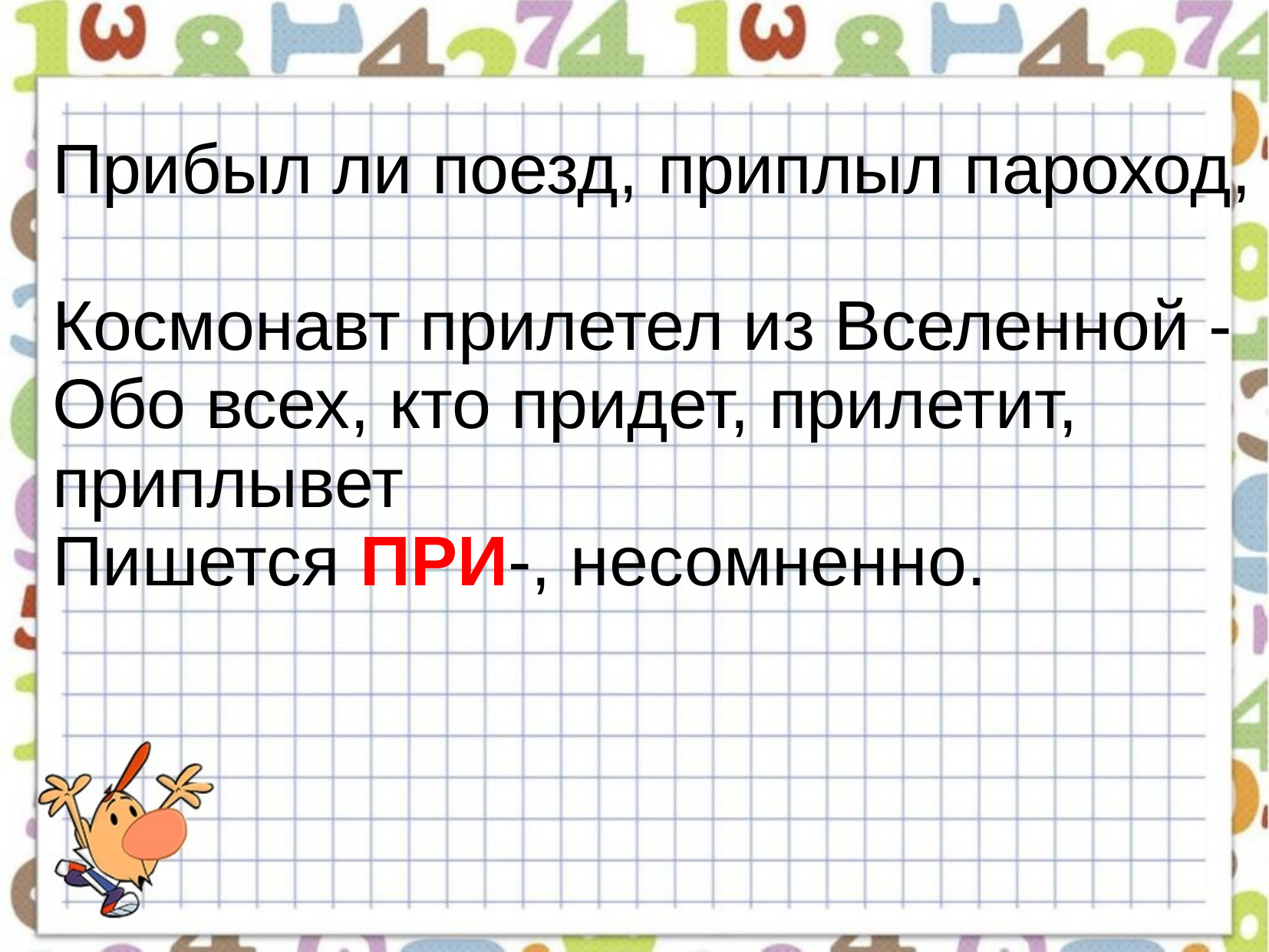

Прибыл ли поезд, приплыл пароход,
Космонавт прилетел из Вселенной -
Обо всех, кто придет, прилетит, приплывет
Пишется ПРИ-, несомненно.